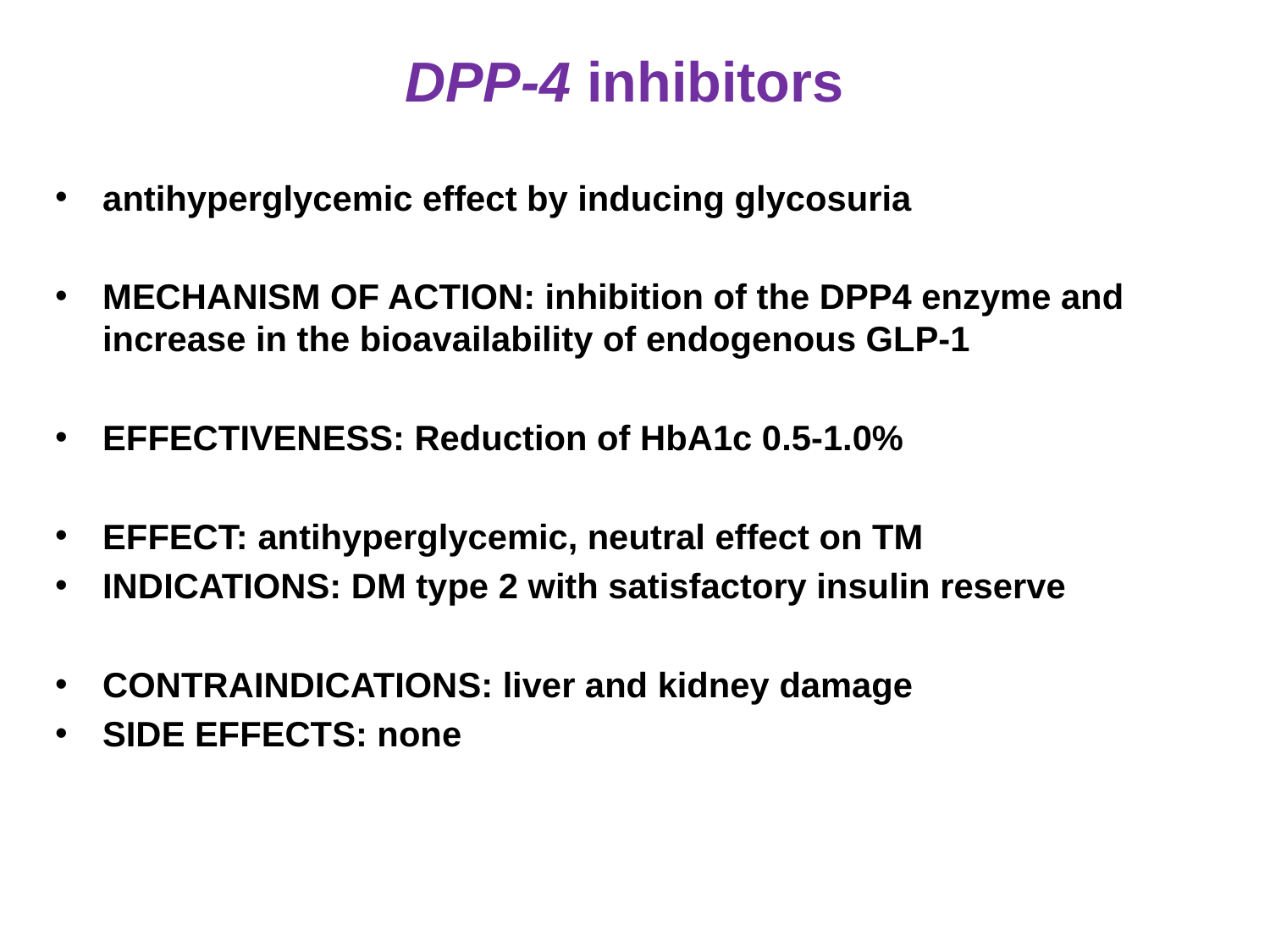

# DPP-4 inhibitors
antihyperglycemic effect by inducing glycosuria

MECHANISM OF ACTION: inhibition of the DPP4 enzyme and increase in the bioavailability of endogenous GLP-1

EFFECTIVENESS: Reduction of HbA1c 0.5-1.0%

EFFECT: antihyperglycemic, neutral effect on TM
INDICATIONS: DM type 2 with satisfactory insulin reserve

CONTRAINDICATIONS: liver and kidney damage
SIDE EFFECTS: none